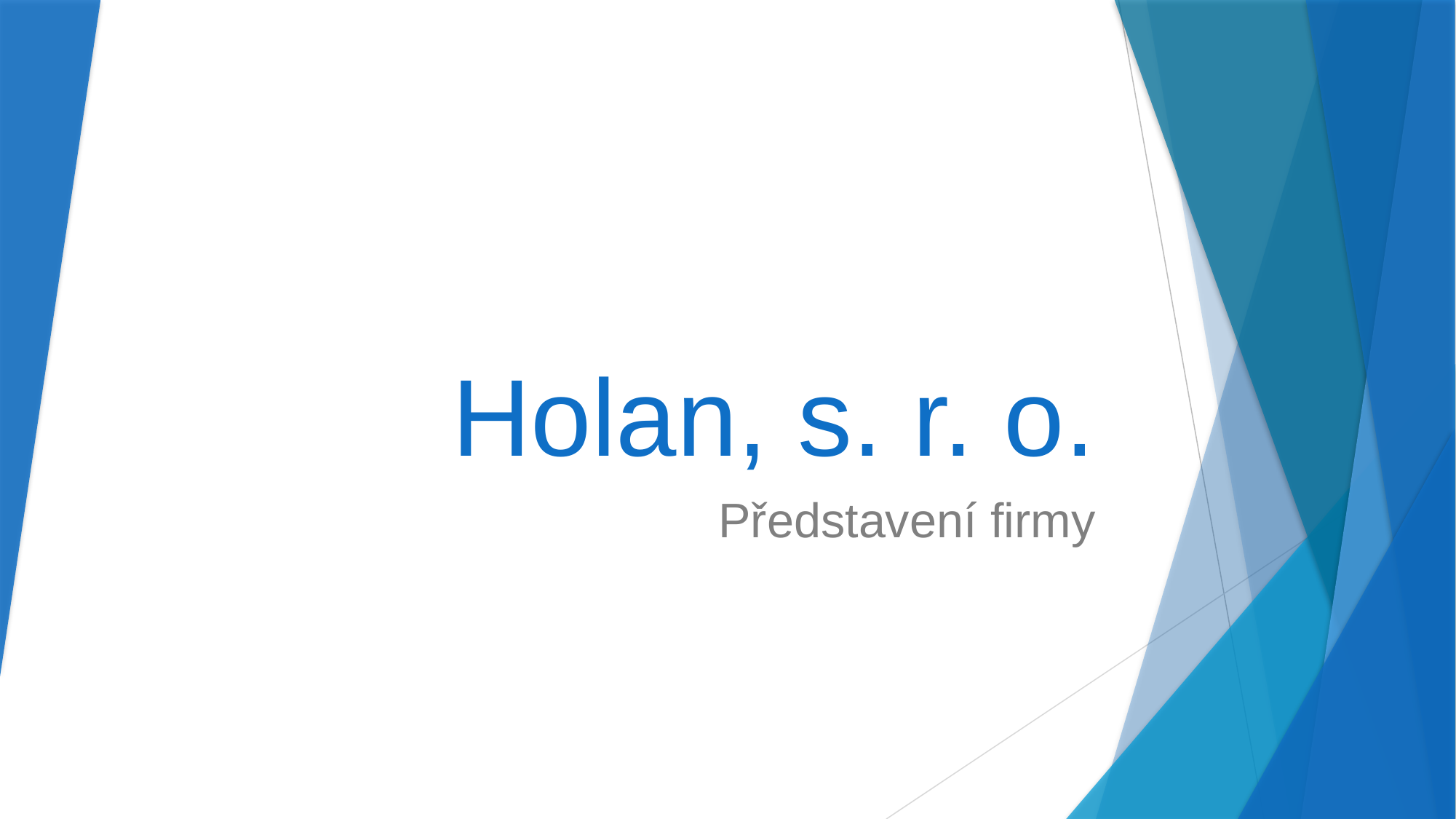

# Holan, s. r. o.
Představení firmy